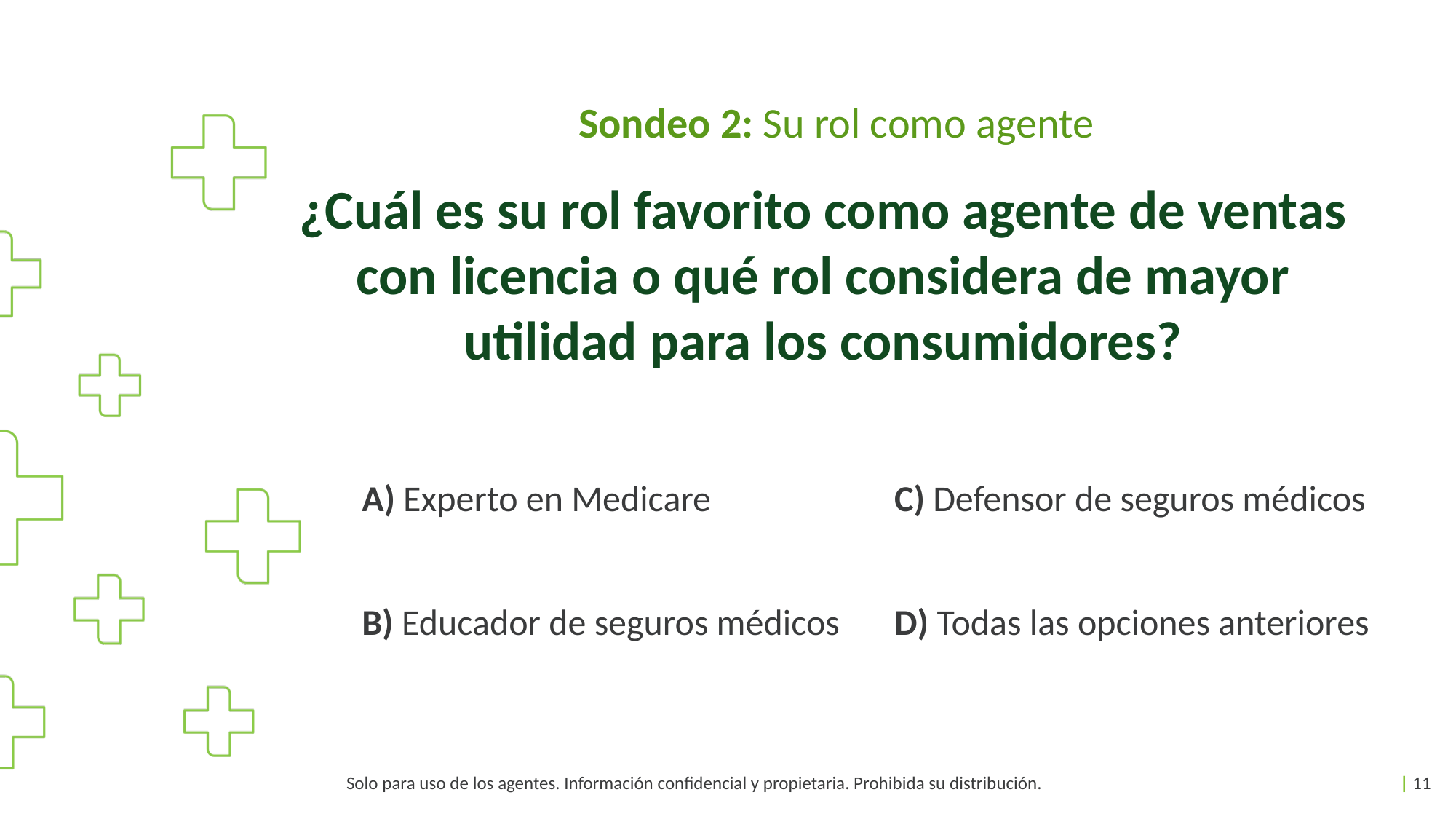

Sondeo 2: Su rol como agente
¿Cuál es su rol favorito como agente de ventas con licencia o qué rol considera de mayor utilidad para los consumidores?
A) Experto en Medicare
B) Educador de seguros médicos
C) Defensor de seguros médicos
D) Todas las opciones anteriores
Solo para uso de los agentes. Información confidencial y propietaria. Prohibida su distribución.
| 11